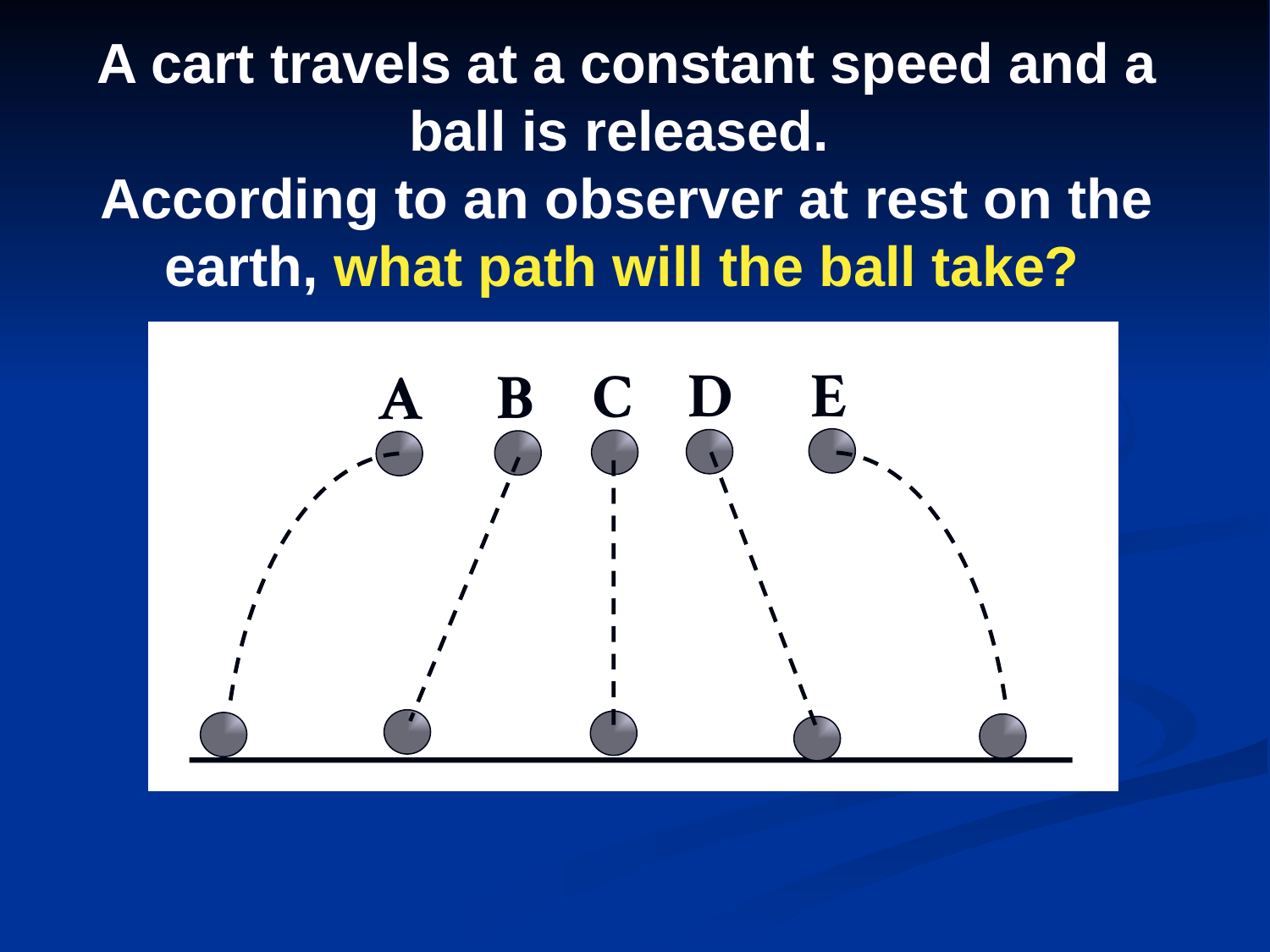

A cart travels at a constant speed and a ball is released.
According to an observer at rest on the earth, what path will the ball take?

E
D
C
B
A